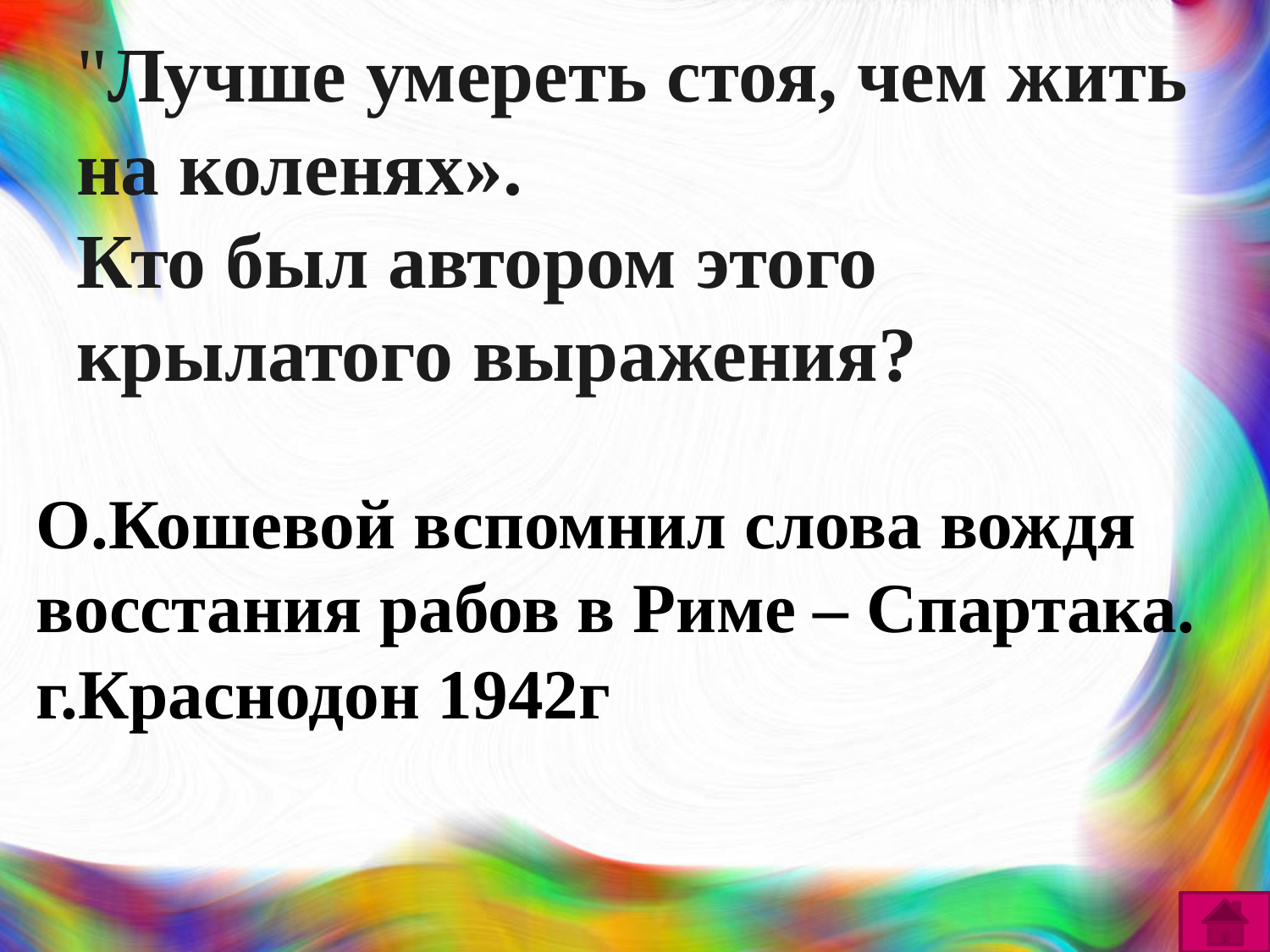

# "Лучше умереть стоя, чем жить на коленях». Кто был автором этого крылатого выражения?
| О.Кошевой вспомнил слова вождя восстания рабов в Риме – Спартака. |
| --- |
| г.Краснодон 1942г |